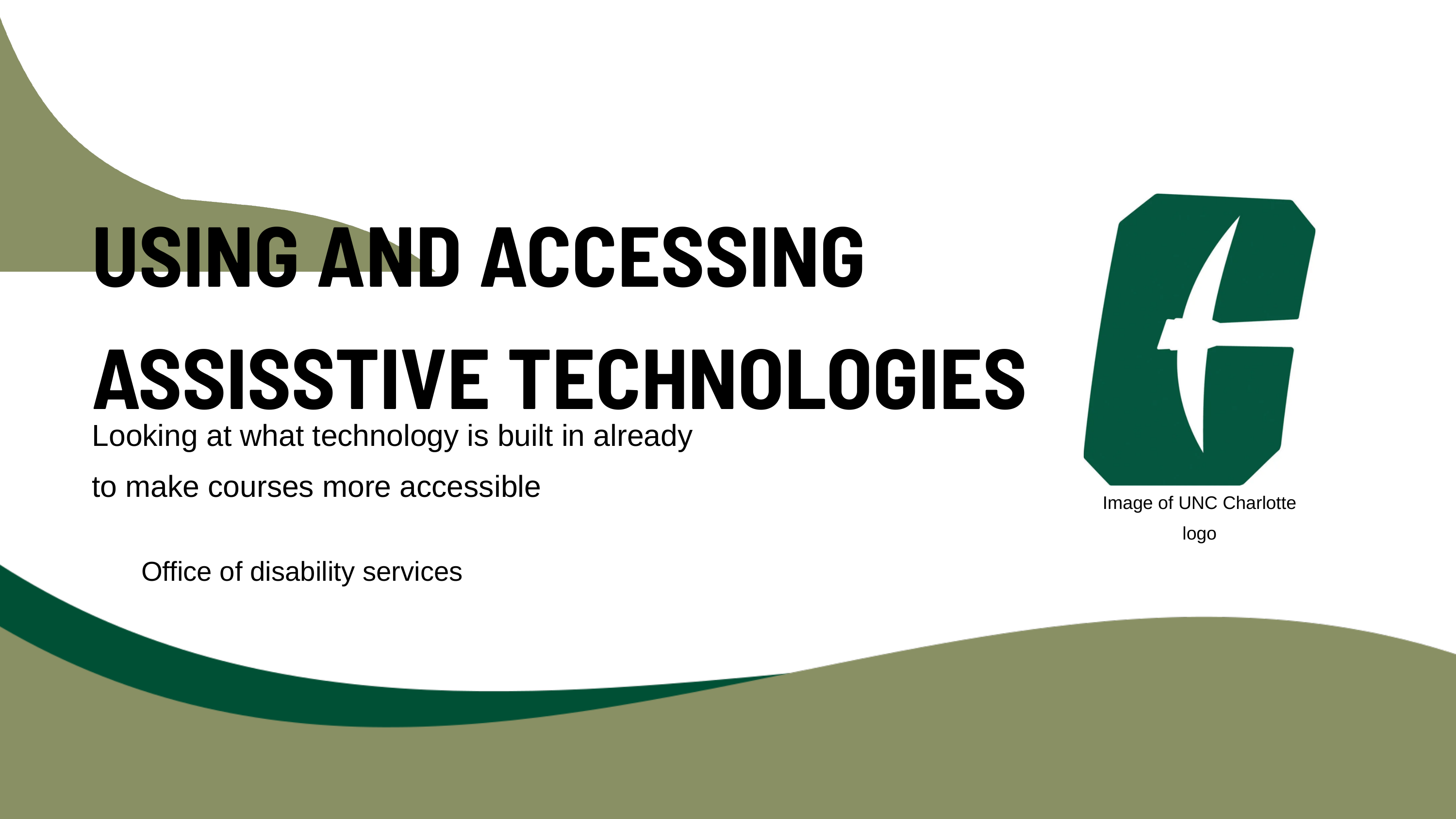

USING AND ACCESSING ASSISSTIVE TECHNOLOGIES

Looking at what technology is built in already to make courses more accessible
Image of UNC Charlotte logo

Office of disability services